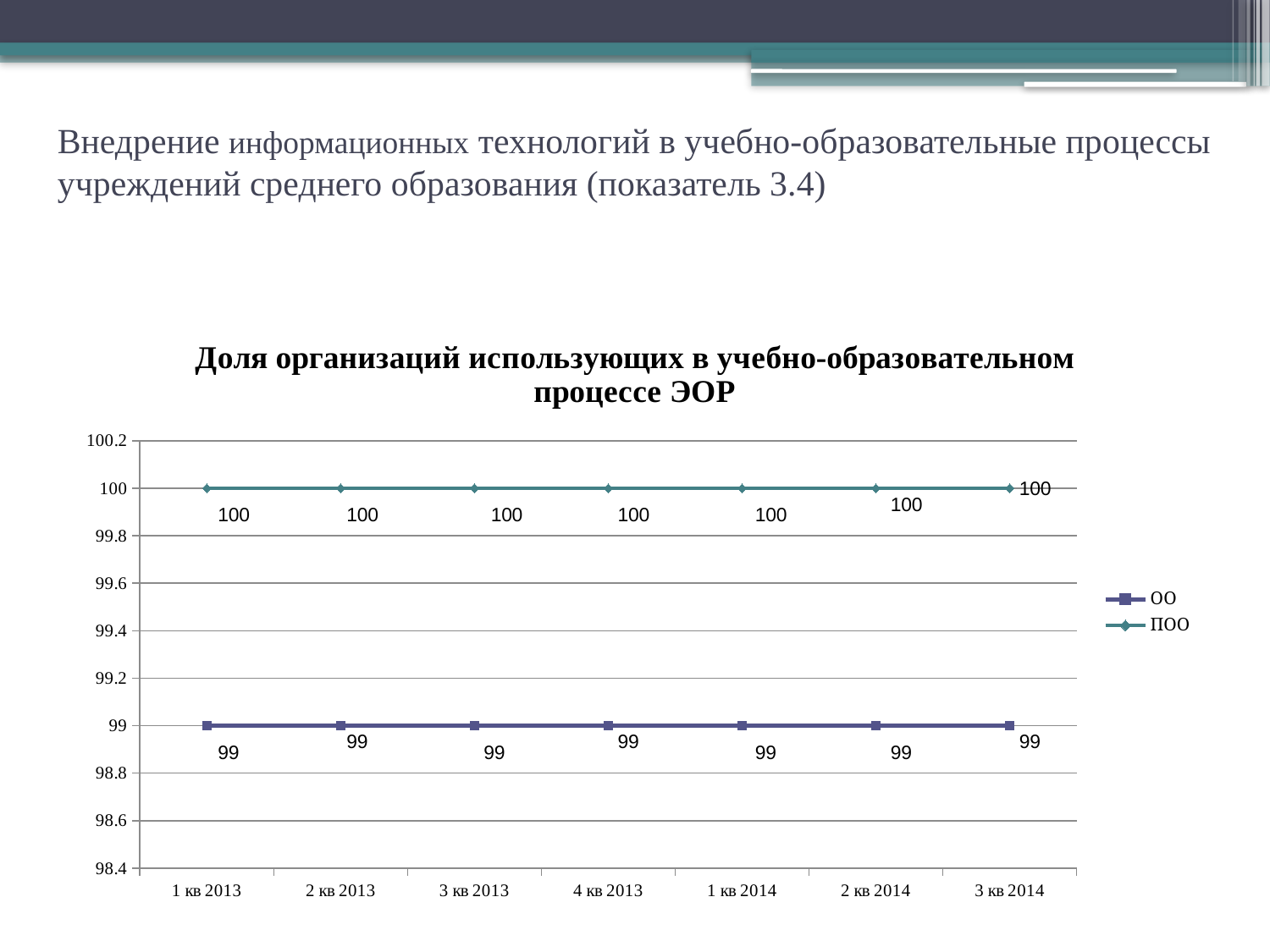

# Внедрение информационных технологий в учебно-образовательные процессы учреждений среднего образования (показатель 3.4)

### Chart: Доля организаций использующих в учебно-образовательном процессе ЭОР

| Category | ОО | ПОО |
|---|---|---|
| 1 кв 2013 | 99.0 | 100.0 |
| 2 кв 2013 | 99.0 | 100.0 |
| 3 кв 2013 | 99.0 | 100.0 |
| 4 кв 2013 | 99.0 | 100.0 |
| 1 кв 2014 | 99.0 | 100.0 |
| 2 кв 2014 | 99.0 | 100.0 |
| 3 кв 2014 | 99.0 | 100.0 |